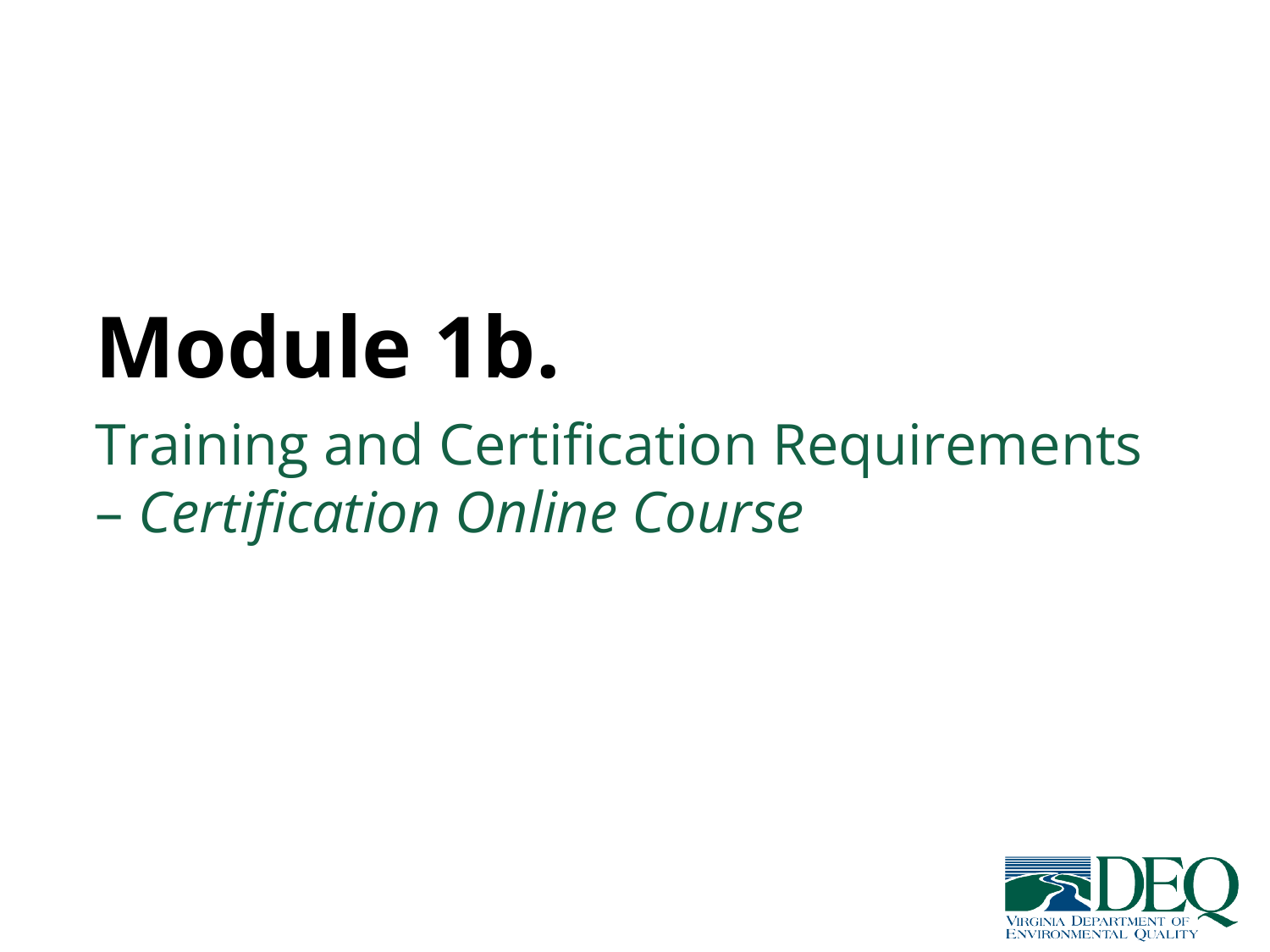

# Module 1b.
Training and Certification Requirements – Certification Online Course